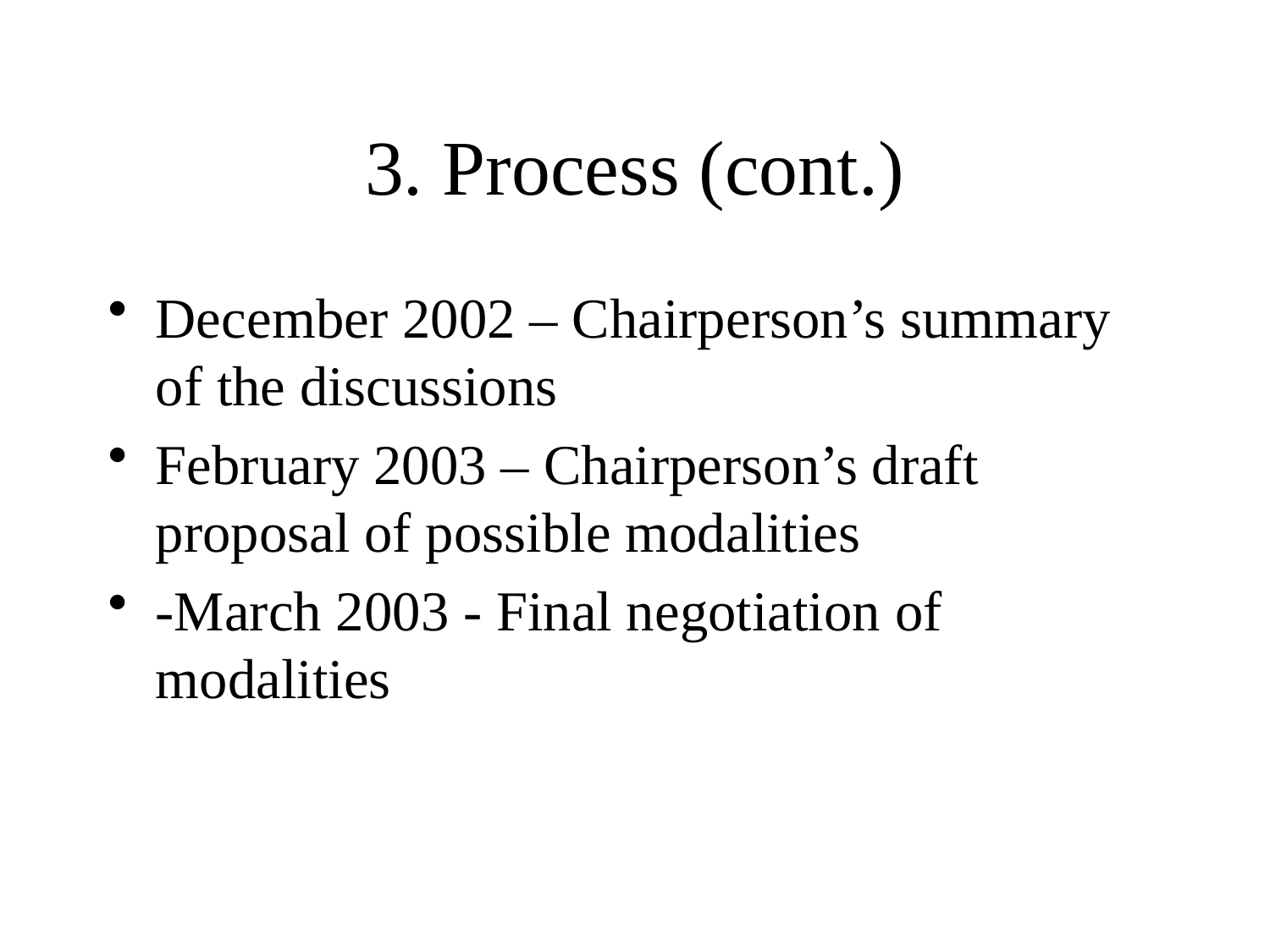

# 3. Process (cont.)
December 2002 – Chairperson’s summary of the discussions
February 2003 – Chairperson’s draft proposal of possible modalities
-March 2003 - Final negotiation of modalities